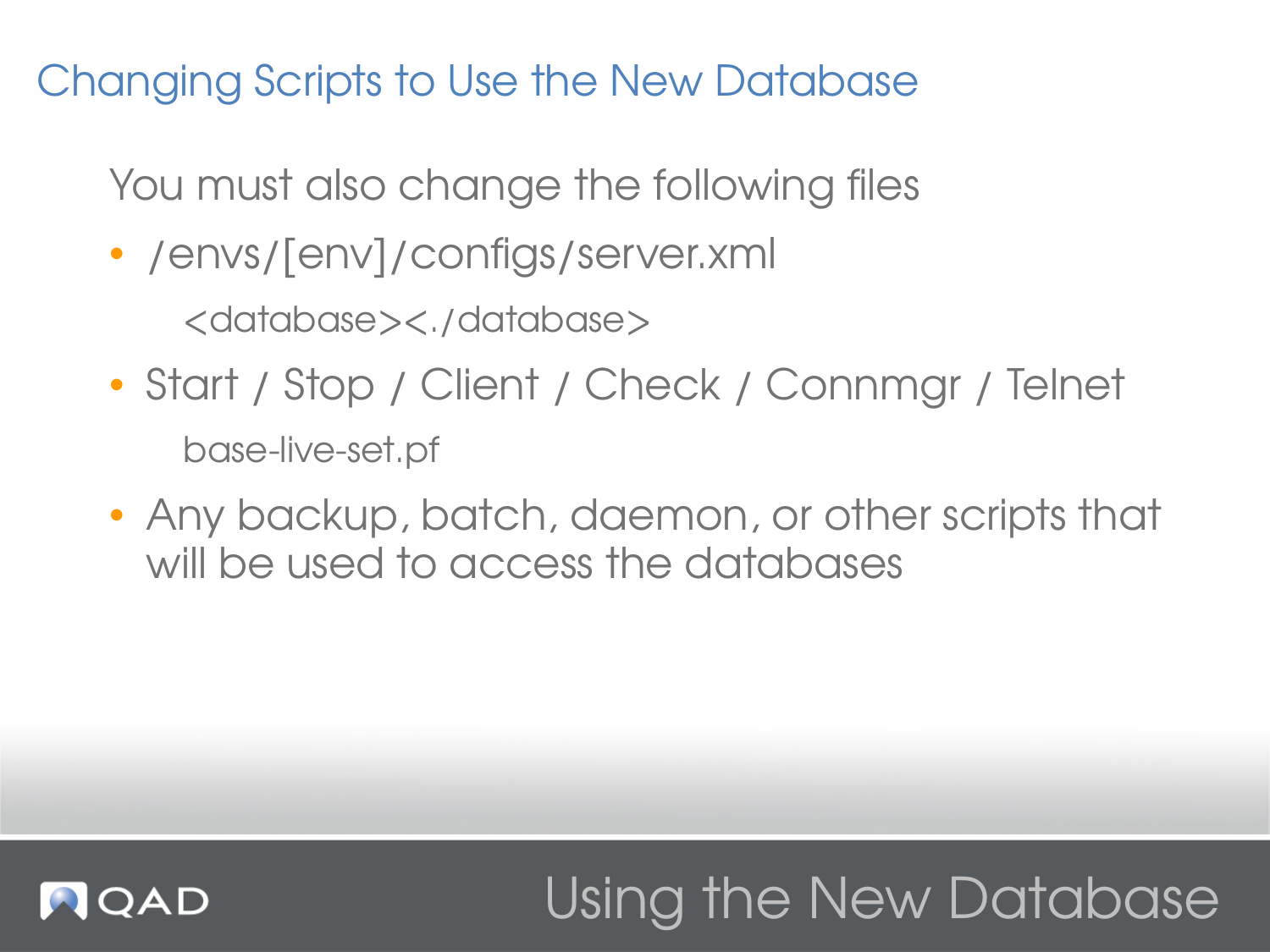

Changing Scripts to Use the New Database
You must also change the following files
/envs/[env]/configs/server.xml
<database><./database>
Start / Stop / Client / Check / Connmgr / Telnet
base-live-set.pf
Any backup, batch, daemon, or other scripts that will be used to access the databases

# Using the New Database